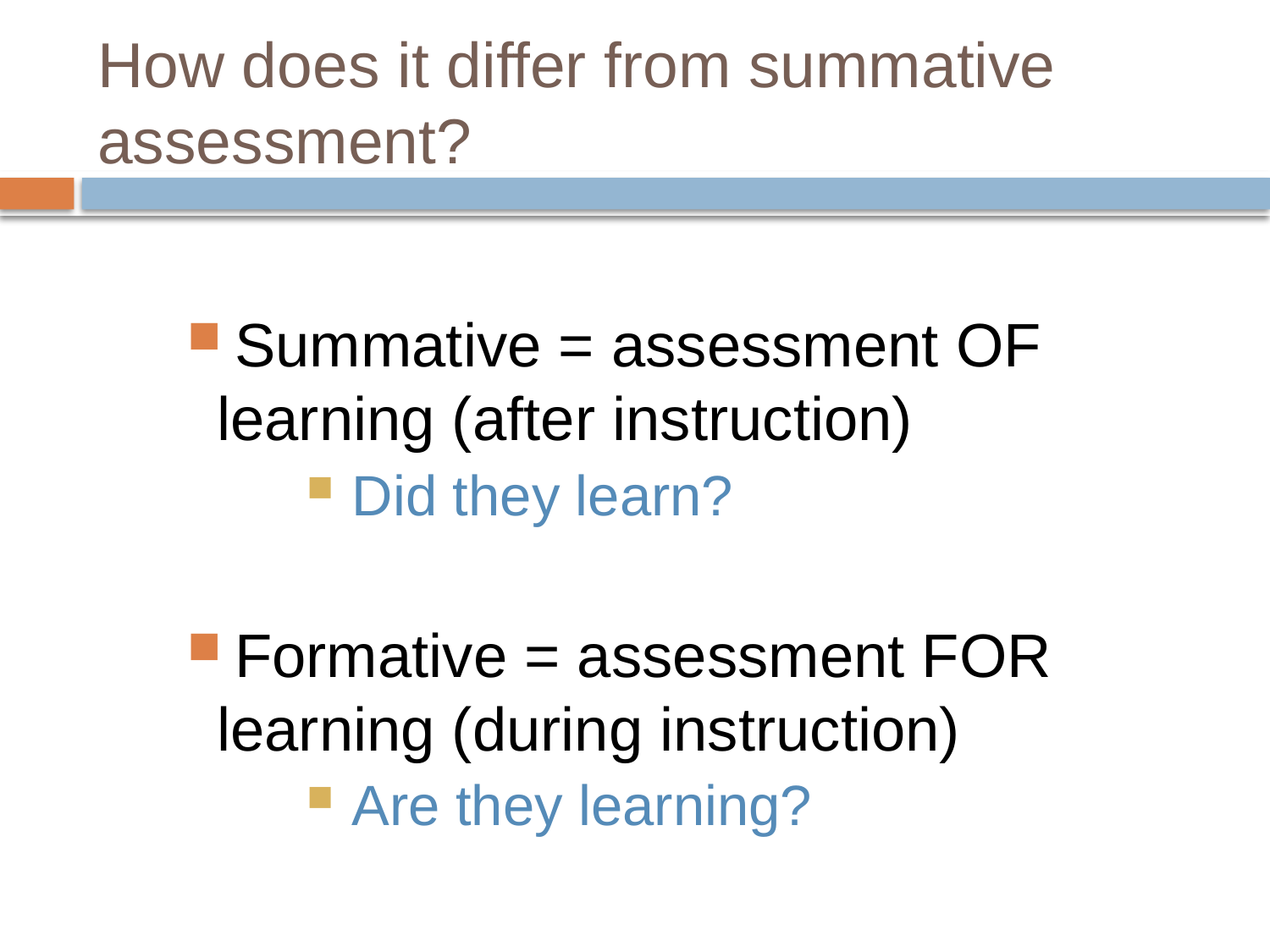

# How does it differ from summative assessment?

 Summative = assessment OF learning (after instruction)
 Did they learn?

 Formative = assessment FOR learning (during instruction)
 Are they learning?